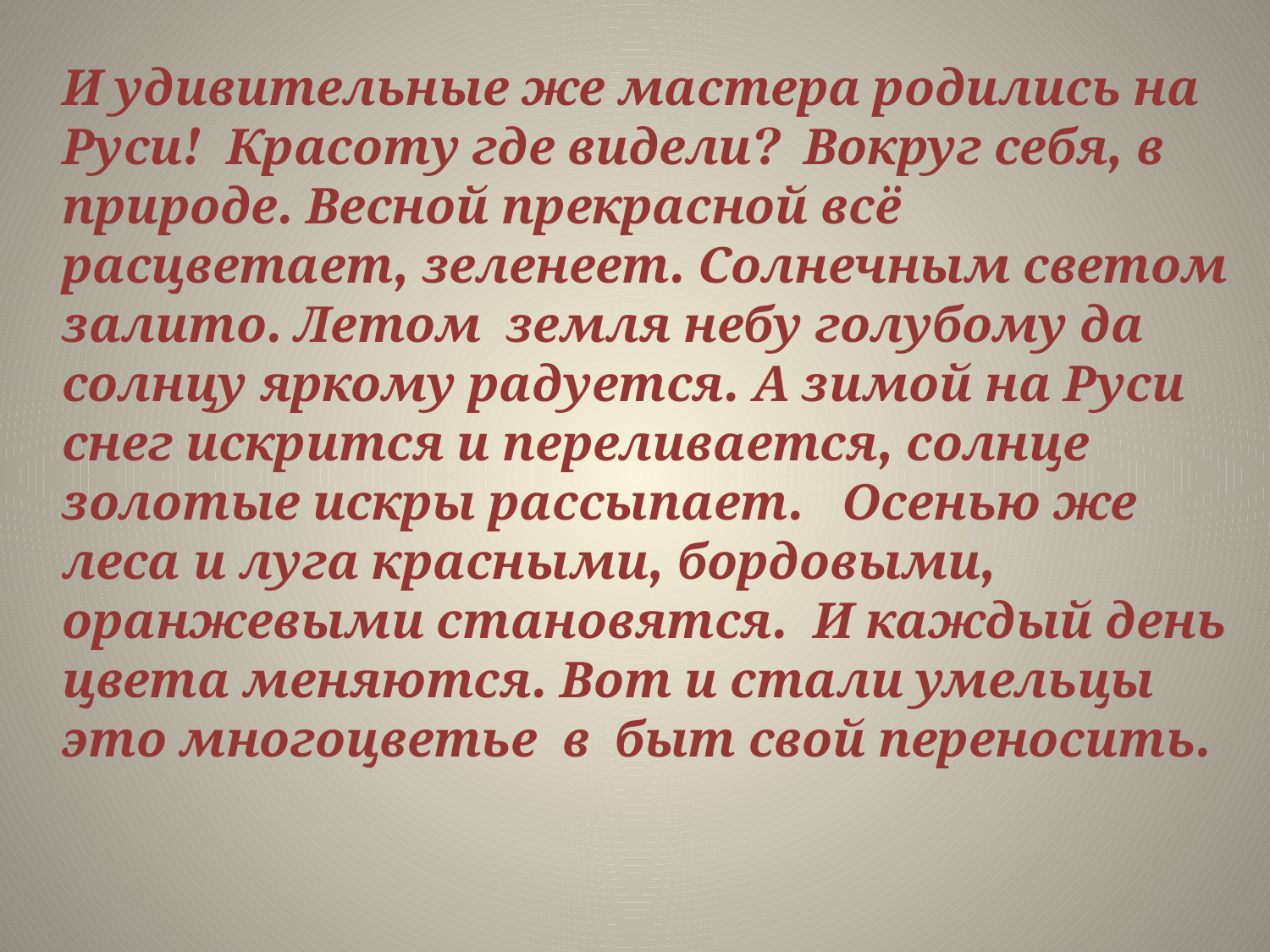

И удивительные же мастера родились на  Руси!  Красоту где видели?  Вокруг себя, в природе. Весной прекрасной всё расцветает, зеленеет. Солнечным светом залито. Летом  земля небу голубому да солнцу яркому радуется. А зимой на Руси снег искрится и переливается, солнце золотые искры рассыпает.   Осенью же леса и луга красными, бордовыми, оранжевыми становятся.  И каждый день цвета меняются. Вот и стали умельцы это многоцветье  в  быт свой переносить.